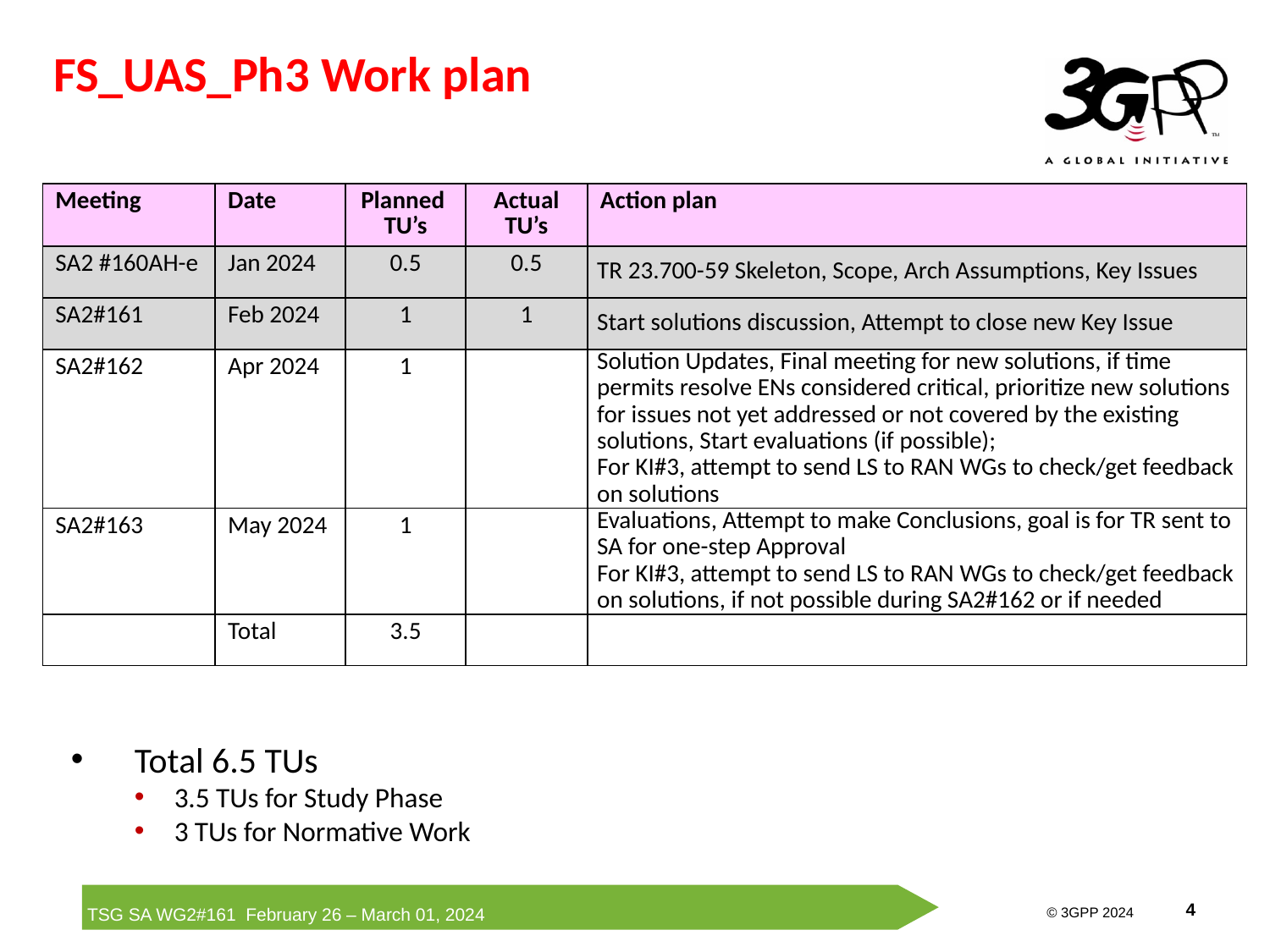

FS_UAS_Ph3 Work plan
| Meeting | Date | Planned TU’s | Actual TU’s | Action plan |
| --- | --- | --- | --- | --- |
| SA2 #160AH-e | Jan 2024 | 0.5 | 0.5 | TR 23.700-59 Skeleton, Scope, Arch Assumptions, Key Issues |
| SA2#161 | Feb 2024 | 1 | 1 | Start solutions discussion, Attempt to close new Key Issue |
| SA2#162 | Apr 2024 | 1 |  | Solution Updates, Final meeting for new solutions, if time permits resolve ENs considered critical, prioritize new solutions for issues not yet addressed or not covered by the existing solutions, Start evaluations (if possible); For KI#3, attempt to send LS to RAN WGs to check/get feedback on solutions |
| SA2#163 | May 2024 | 1 |  | Evaluations, Attempt to make Conclusions, goal is for TR sent to SA for one-step Approval For KI#3, attempt to send LS to RAN WGs to check/get feedback on solutions, if not possible during SA2#162 or if needed |
|  | Total | 3.5 |  |  |
Total 6.5 TUs
3.5 TUs for Study Phase
3 TUs for Normative Work